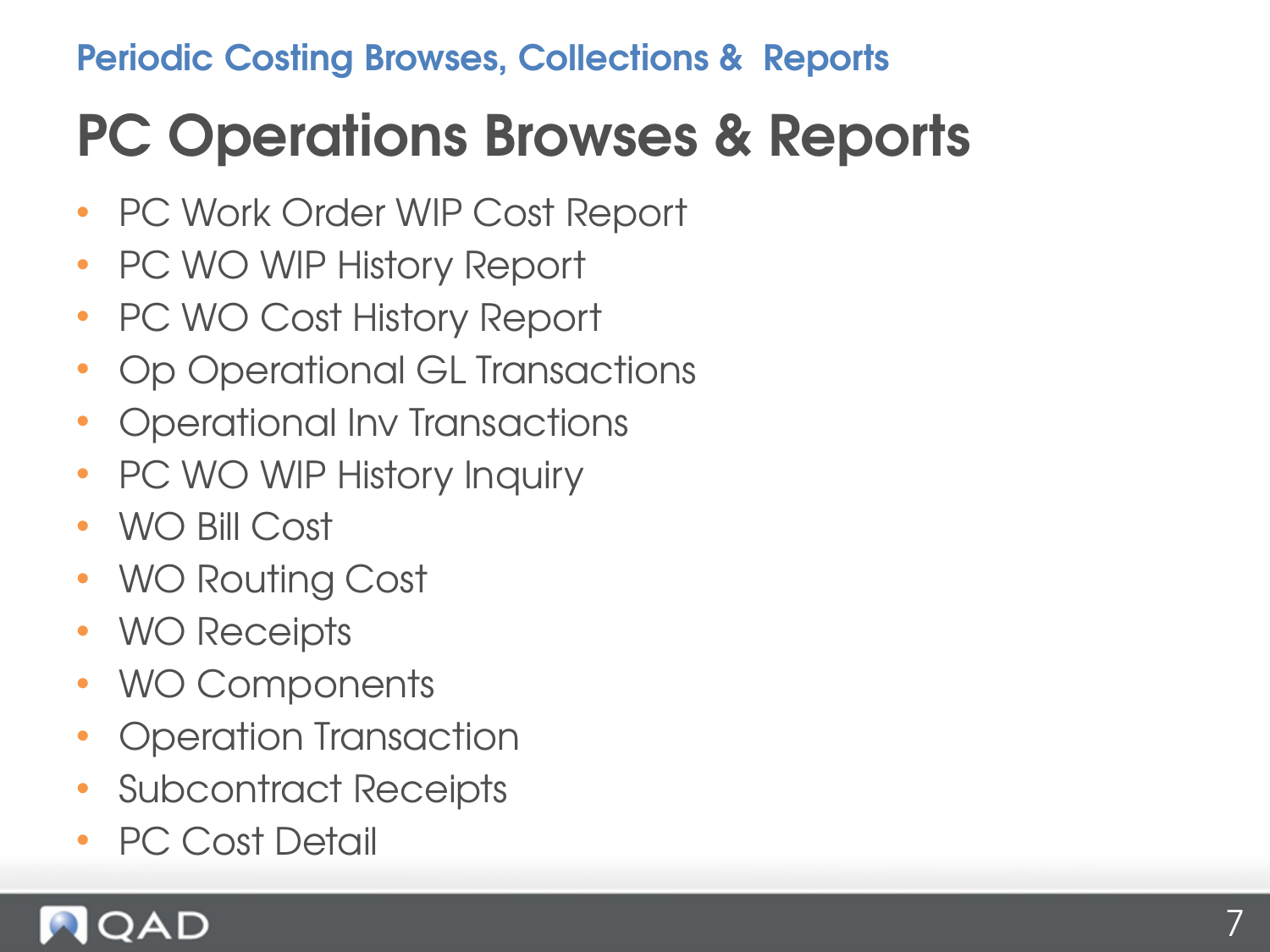

Periodic Costing Browses, Collections &  Reports
# PC Operations Browses & Reports
PC Work Order WIP Cost Report
PC WO WIP History Report
PC WO Cost History Report
Op Operational GL Transactions
Operational Inv Transactions
PC WO WIP History Inquiry
WO Bill Cost
WO Routing Cost
WO Receipts
WO Components
Operation Transaction
Subcontract Receipts
PC Cost Detail
7